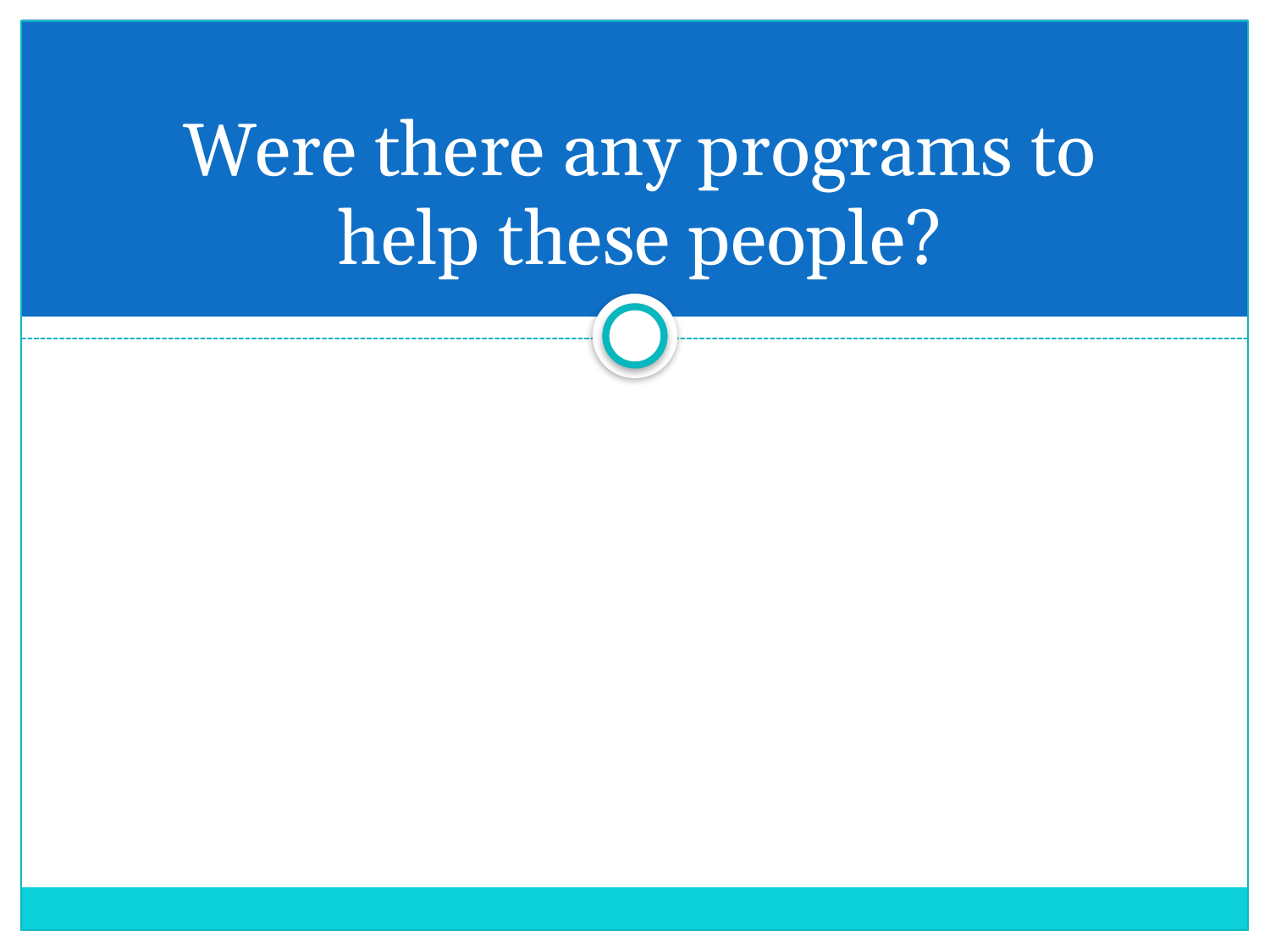

# Were there any programs to help these people?